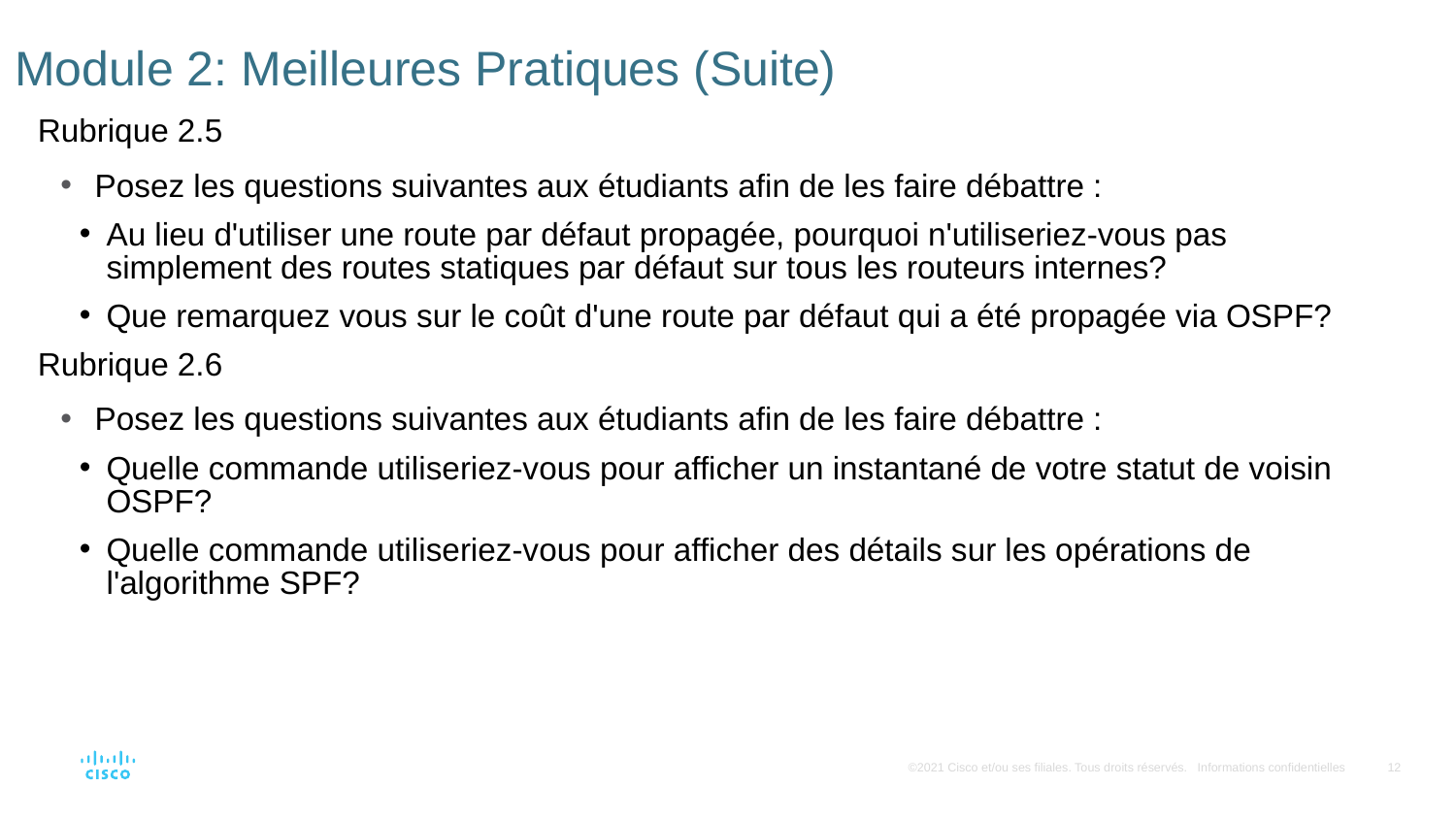

# Module 2: Meilleures Pratiques (Suite)
Rubrique 2.5
Posez les questions suivantes aux étudiants afin de les faire débattre :
Au lieu d'utiliser une route par défaut propagée, pourquoi n'utiliseriez-vous pas simplement des routes statiques par défaut sur tous les routeurs internes?
Que remarquez vous sur le coût d'une route par défaut qui a été propagée via OSPF?
Rubrique 2.6
Posez les questions suivantes aux étudiants afin de les faire débattre :
Quelle commande utiliseriez-vous pour afficher un instantané de votre statut de voisin OSPF?
Quelle commande utiliseriez-vous pour afficher des détails sur les opérations de l'algorithme SPF?